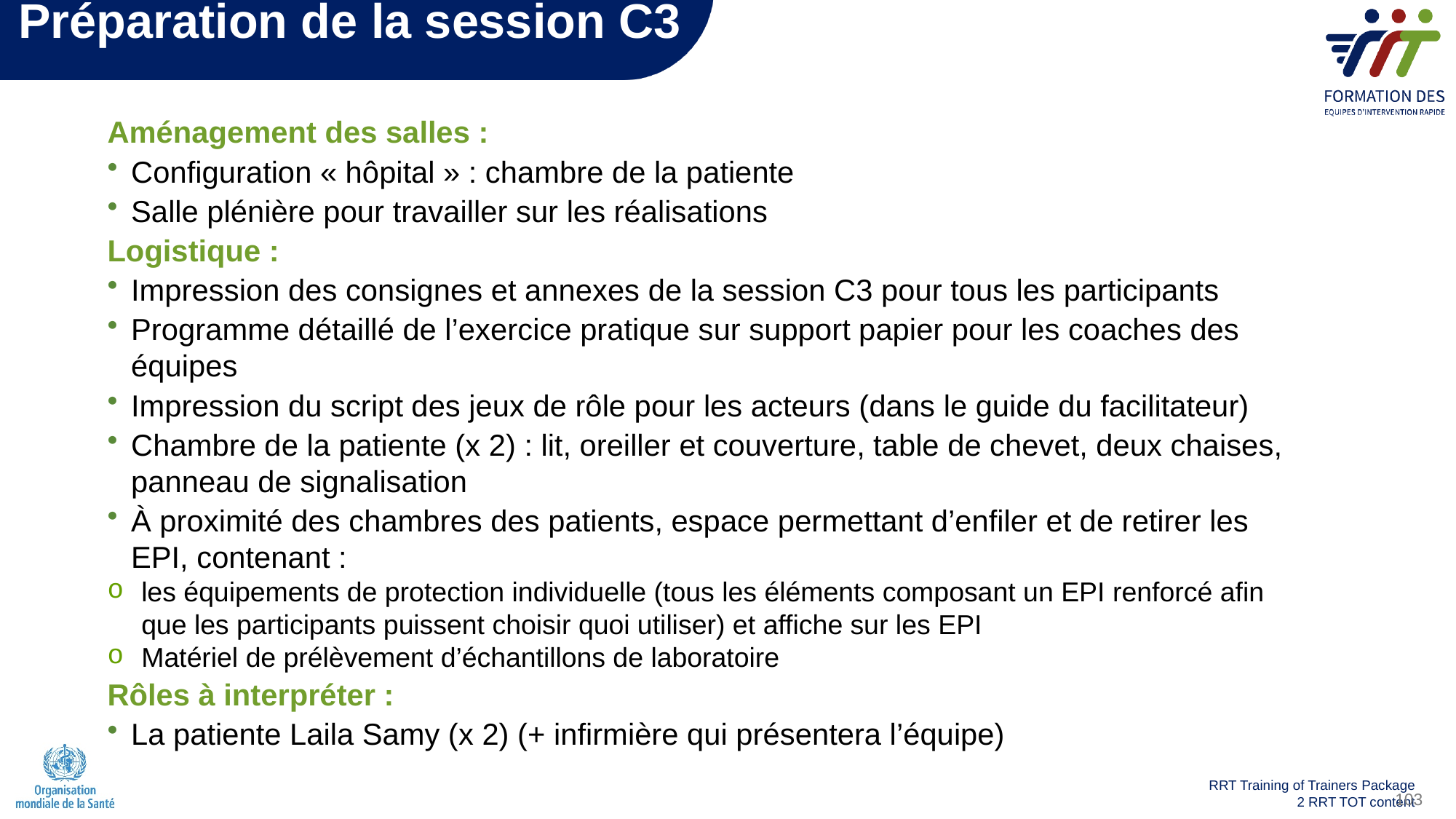

# Préparation de la session C3
Aménagement des salles :
Configuration « hôpital » : chambre de la patiente
Salle plénière pour travailler sur les réalisations
Logistique :
Impression des consignes et annexes de la session C3 pour tous les participants
Programme détaillé de l’exercice pratique sur support papier pour les coaches des équipes
Impression du script des jeux de rôle pour les acteurs (dans le guide du facilitateur)
Chambre de la patiente (x 2) : lit, oreiller et couverture, table de chevet, deux chaises, panneau de signalisation
À proximité des chambres des patients, espace permettant d’enfiler et de retirer les EPI, contenant :
les équipements de protection individuelle (tous les éléments composant un EPI renforcé afin que les participants puissent choisir quoi utiliser) et affiche sur les EPI
Matériel de prélèvement d’échantillons de laboratoire
Rôles à interpréter :
La patiente Laila Samy (x 2) (+ infirmière qui présentera l’équipe)